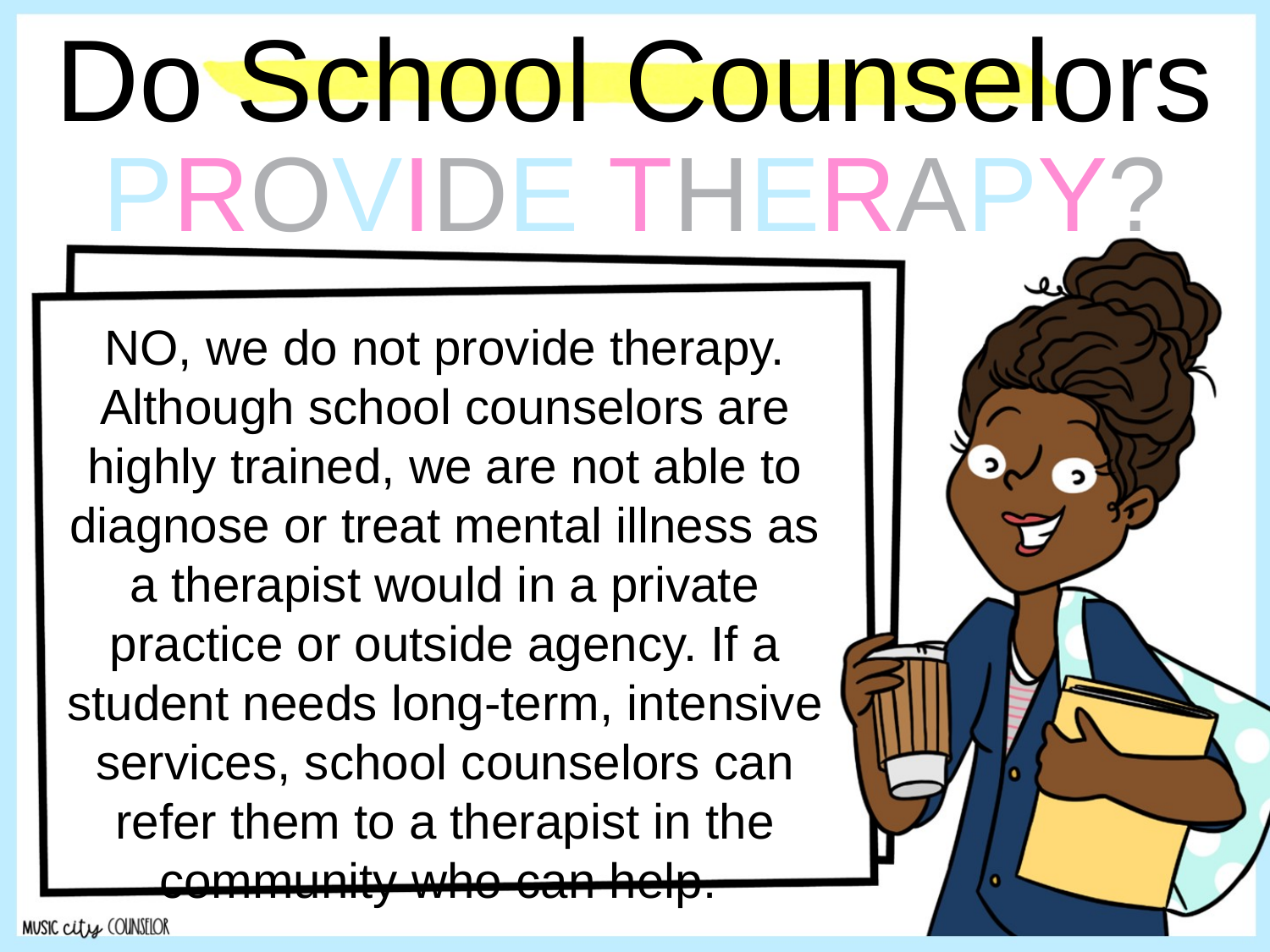

Do School Counselors
PROVIDE THERAPY?
NO, we do not provide therapy. Although school counselors are highly trained, we are not able to diagnose or treat mental illness as a therapist would in a private practice or outside agency. If a student needs long-term, intensive services, school counselors can refer them to a therapist in the community who can help.